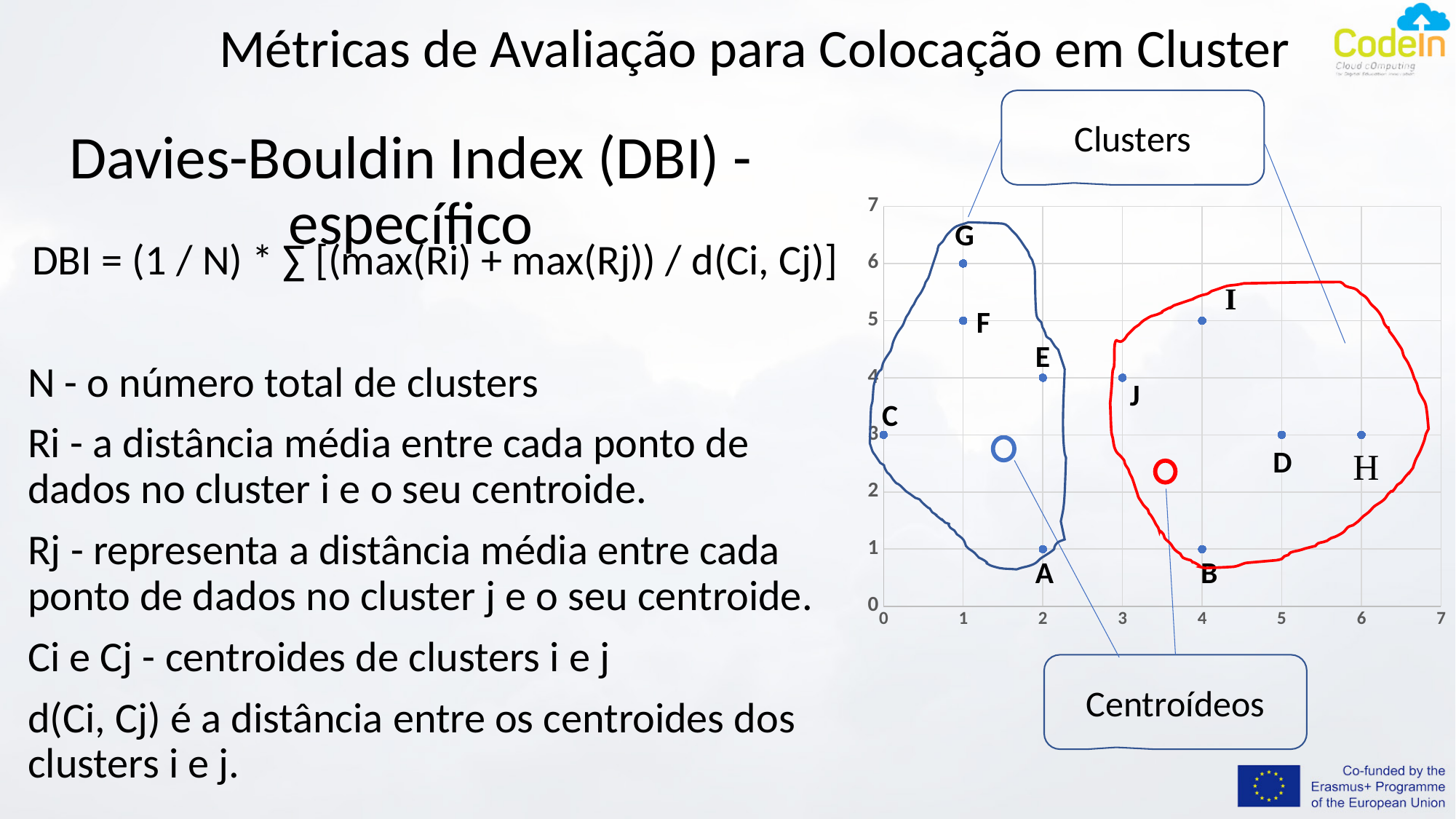

# Métricas de Avaliação para Colocação em Cluster
Clusters
Davies-Bouldin Index (DBI) - específico

### Chart

| Category | Y |
|---|---|
G

DBI = (1 / N) * ∑ [(max(Ri) + max(Rj)) / d(Ci, Cj)]

N - o número total de clusters
Ri - a distância média entre cada ponto de dados no cluster i e o seu centroide.
Rj - representa a distância média entre cada ponto de dados no cluster j e o seu centroide.
Ci e Cj - centroides de clusters i e j
d(Ci, Cj) é a distância entre os centroides dos clusters i e j.

F
E
J
C

D

B
A
Centroídeos